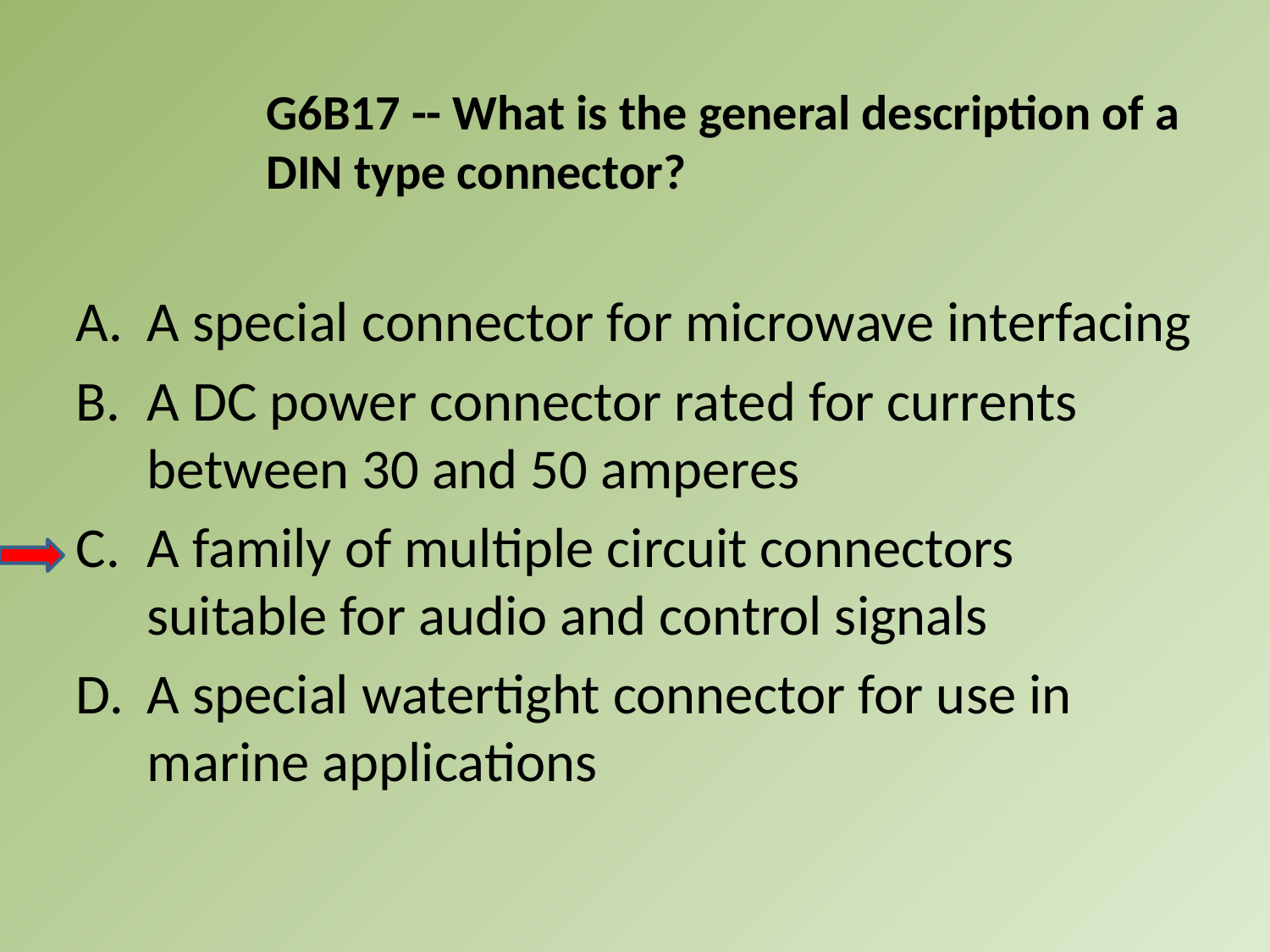

G6B17 -- What is the general description of a DIN type connector?
A.	A special connector for microwave interfacing
B.	A DC power connector rated for currents between 30 and 50 amperes
C.	A family of multiple circuit connectors suitable for audio and control signals
D.	A special watertight connector for use in marine applications